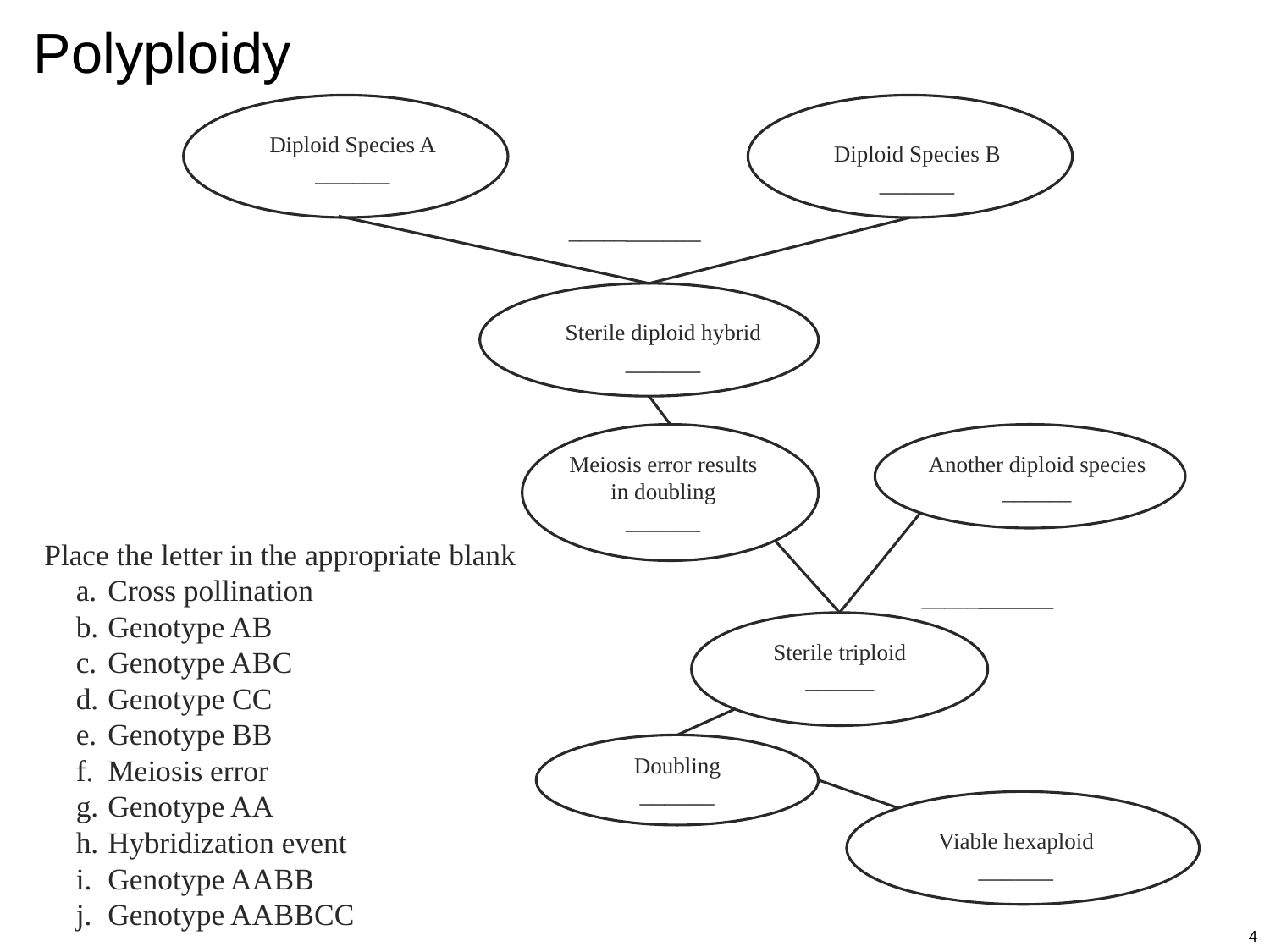

Polyploidy

Diploid Species A
______
Diploid Species B
______
___________

Sterile diploid hybrid
______

Meiosis error results
in doubling
______
Another diploid species
______
	Place the letter in the appropriate blank
Cross pollination
Genotype AB
Genotype ABC
Genotype CC
Genotype BB
Meiosis error
Genotype AA
Hybridization event
Genotype AABB
Genotype AABBCC

___________

Sterile triploid
______

Doubling
______

Viable hexaploid
______
4